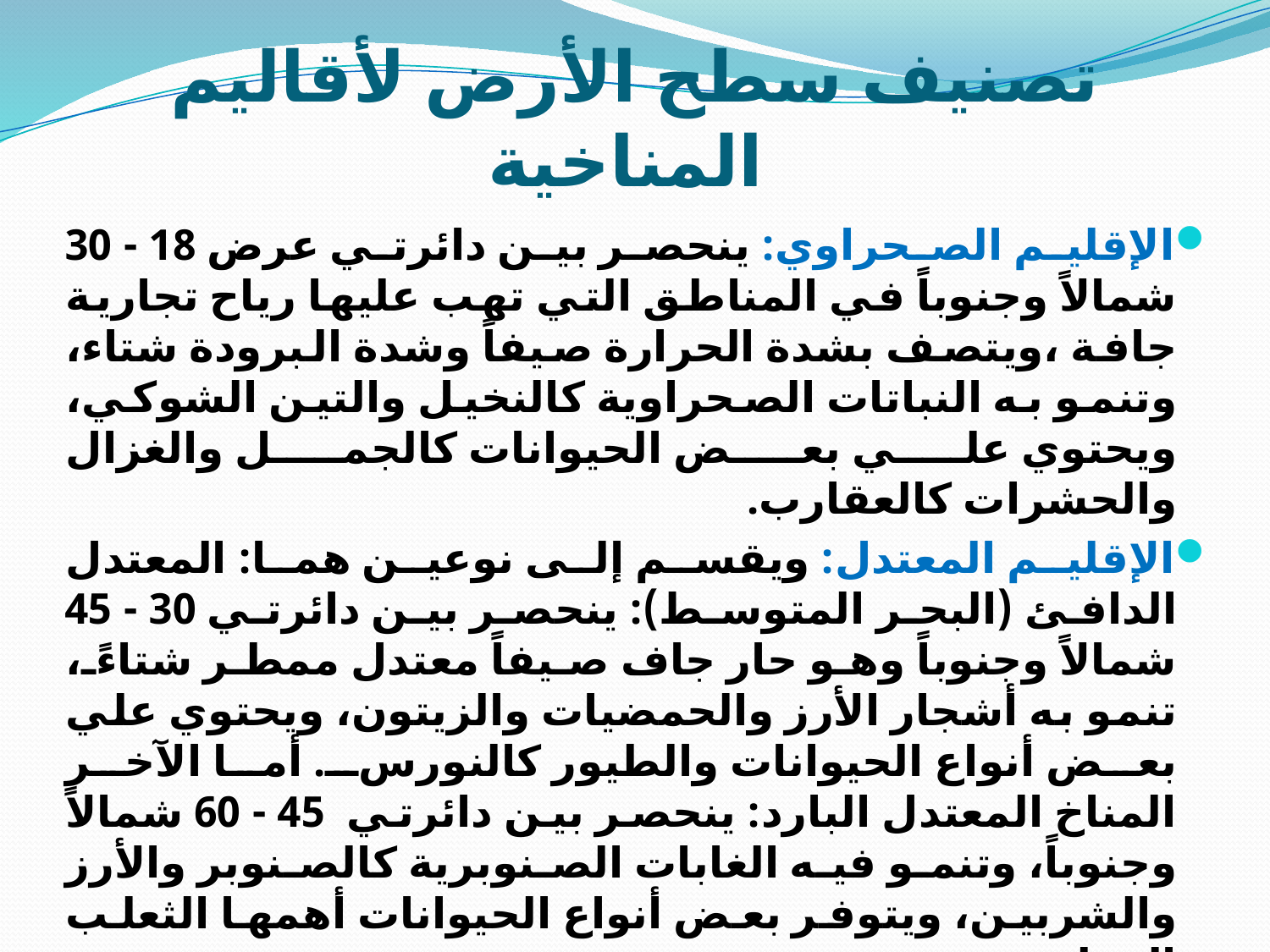

# تصنيف سطح الأرض لأقاليم المناخية
الإقليم الصحراوي: ينحصر بين دائرتي عرض 18 - 30 شمالاً وجنوباً في المناطق التي تهب عليها رياح تجارية جافة ،ويتصف بشدة الحرارة صيفاً وشدة البرودة شتاء، وتنمو به النباتات الصحراوية كالنخيل والتين الشوكي، ويحتوي علي بعض الحيوانات كالجمل والغزال والحشرات كالعقارب.
الإقليم المعتدل: ويقسم إلى نوعين هما: المعتدل الدافئ (البحر المتوسط): ينحصر بين دائرتي 30 - 45 شمالاً وجنوباً وهو حار جاف صيفاً معتدل ممطر شتاءً، تنمو به أشجار الأرز والحمضيات والزيتون، ويحتوي علي بعض أنواع الحيوانات والطيور كالنورس. أما الآخر المناخ المعتدل البارد: ينحصر بين دائرتي  45 - 60 شمالاً وجنوباً، وتنمو فيه الغابات الصنوبرية كالصنوبر والأرز والشربين، ويتوفر بعض أنواع الحيوانات أهمها الثعلب القطبي.
الإقليم القطبي:  في القطبين الشمالي والجنوبي ولا تنمو به الكثير من النباتات ولكن قد تزدهر بعض الحشائش أو تنمو بعض الطحالب عقب ذوبان الجليد، ويحتوي علي بعض أنواع الحيوانات التي تتحمل البرودة كالدب القطبي والرنة.